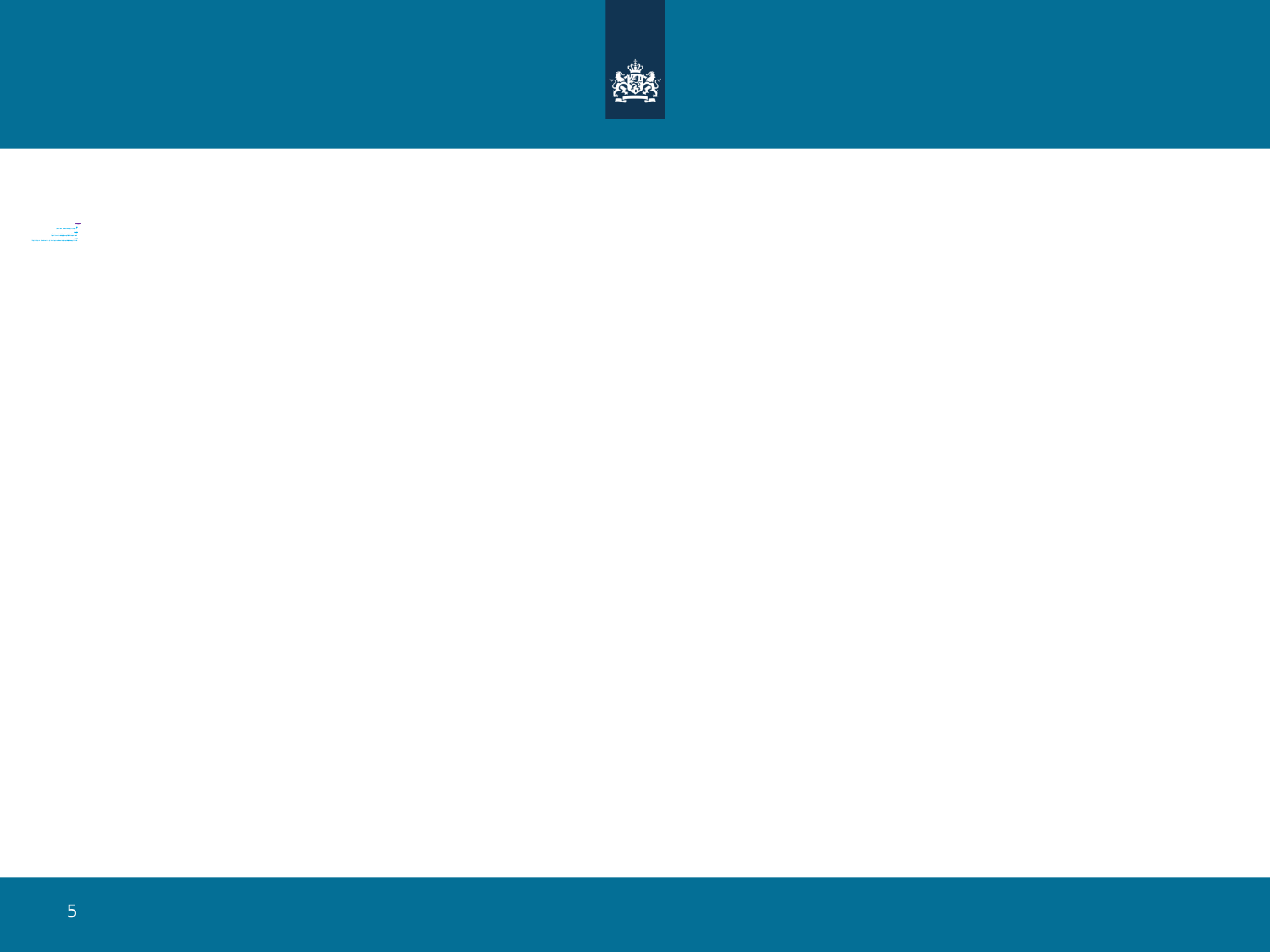

# Studie 3: Zijn patiëntervaringen beschreven op ZorgkaartNederland over de ziekenhuiszorg van aanvullende waarde? Methode: 10 inspecteurs, 10 geselecteerde ziekenhuizen, teksten reviews <6,5 1e Interviewronde: exploratief Gebruiken accounthouders patiëntwaarderingen in hun dagelijks toezicht en zo ja hoe? Verwachten inspecteurs dat patiëntwaarderingen van toegevoegde waarde zijn voor de inspectie? 2e interviewronde: beoordelen reviews Geven actief gepresenteerde patiëntwaarderingen op Zorgkaart accounthouders een signaal van mogelijke risico’s met betrekking  tot patiëntveiligheid?
5